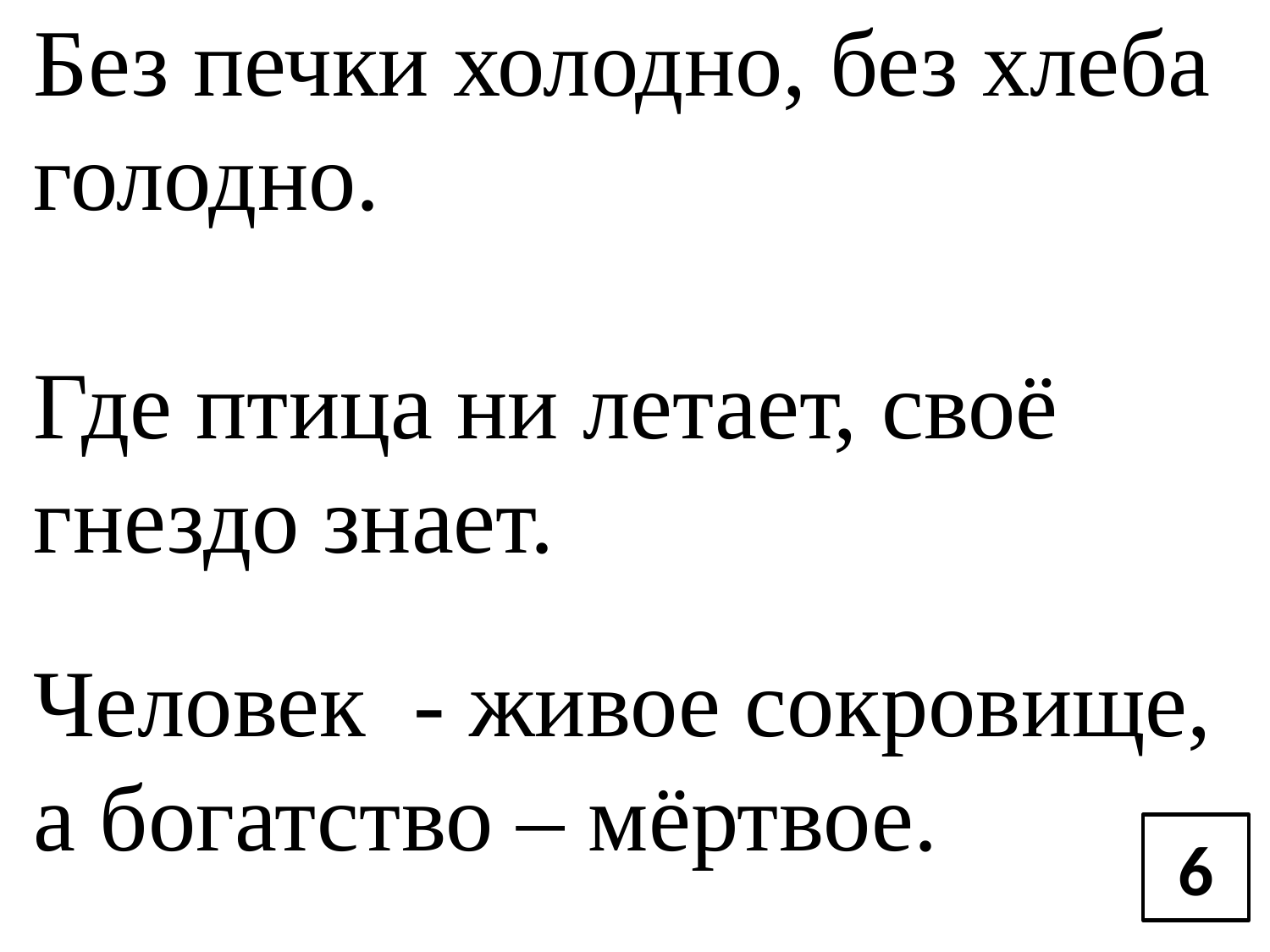

# Без печки холодно, без хлеба голодно. Где птица ни летает, своё гнездо знает.
Человек  - живое сокровище, а богатство – мёртвое.
6